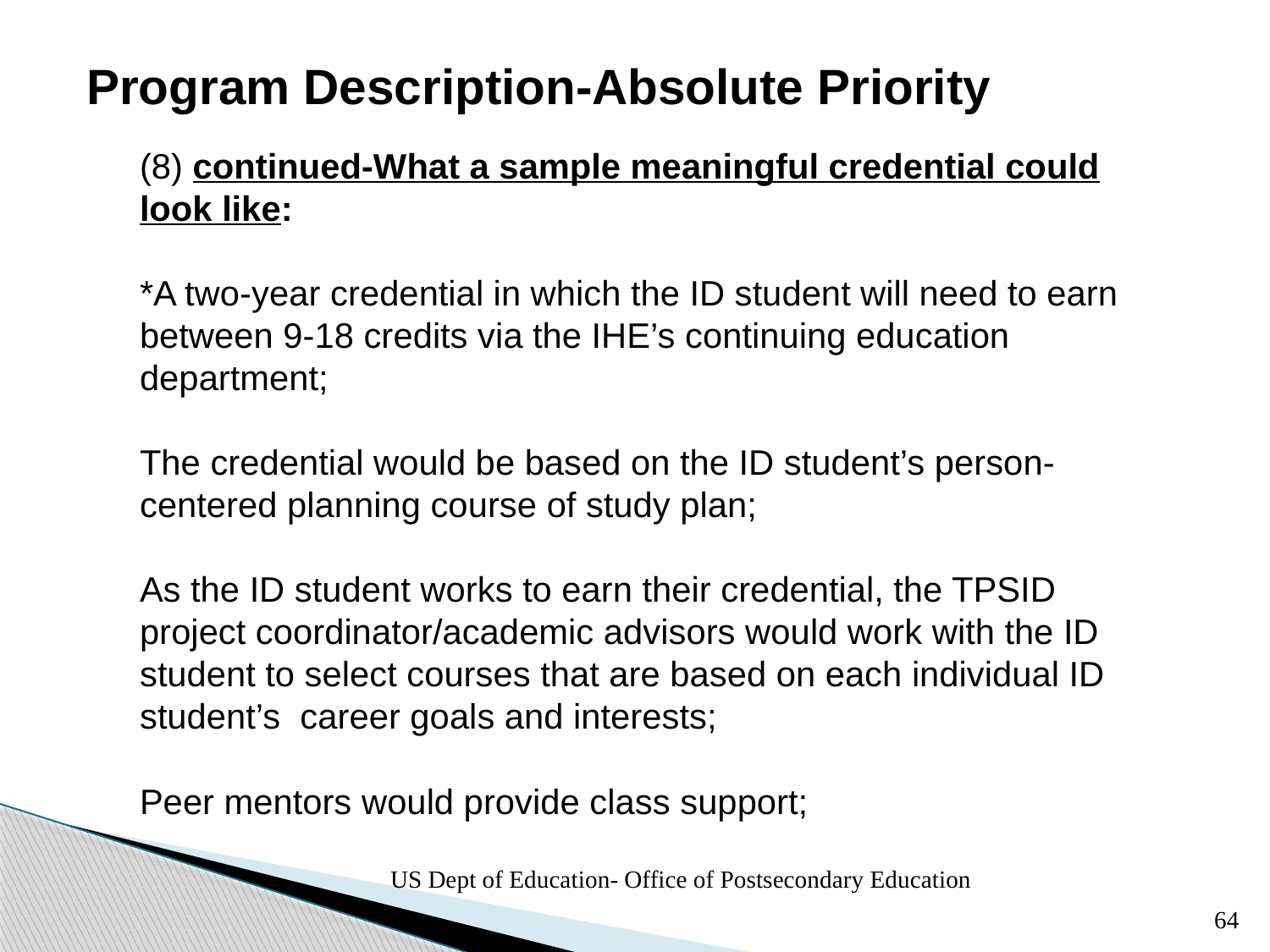

# Program Description-Absolute Priority

(8) continued-What a sample meaningful credential could look like:

*A two-year credential in which the ID student will need to earn between 9-18 credits via the IHE’s continuing education department;

The credential would be based on the ID student’s person-centered planning course of study plan;

As the ID student works to earn their credential, the TPSID project coordinator/academic advisors would work with the ID student to select courses that are based on each individual ID student’s  career goals and interests;

Peer mentors would provide class support;

US Dept of Education- Office of Postsecondary Education
64